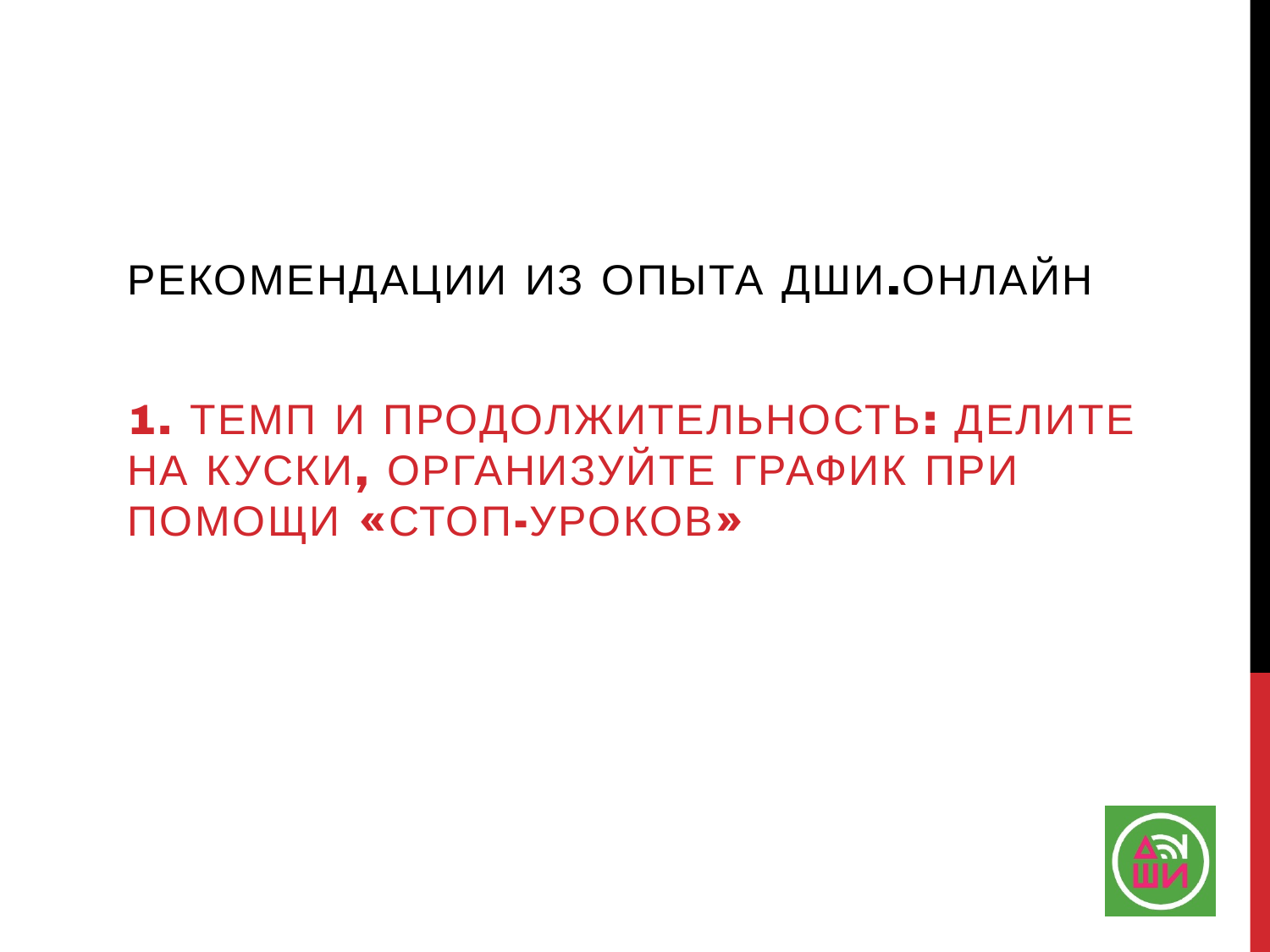

РЕКОМЕНДАЦИИ ИЗ ОПЫТА ДШИ.ОНЛАЙН

1. темп и продолжительность: делите на куски, организуйте график при помощи «стоп-уроков»